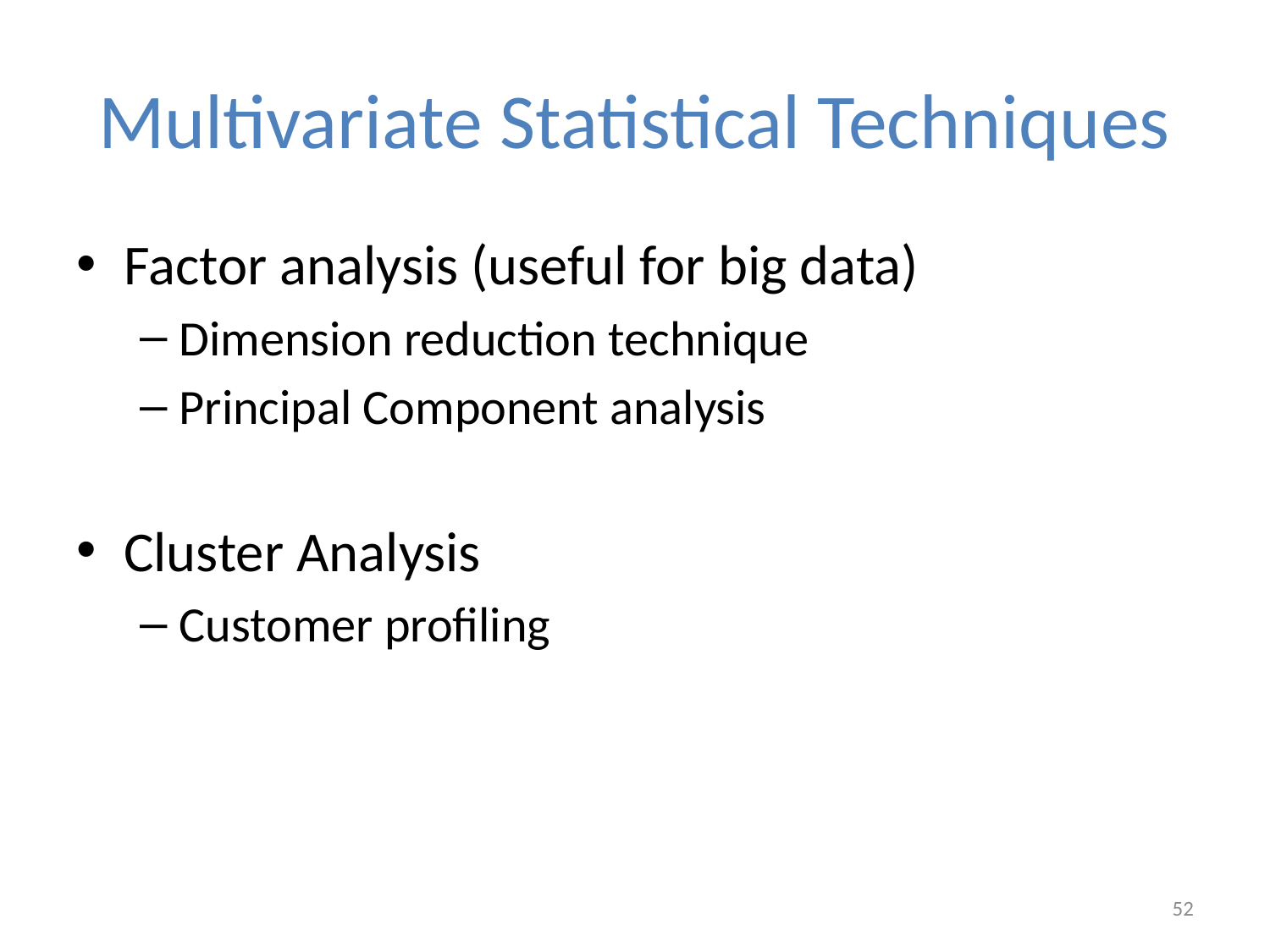

# Multivariate Statistical Techniques
Factor analysis (useful for big data)
Dimension reduction technique
Principal Component analysis

Cluster Analysis
Customer profiling

52